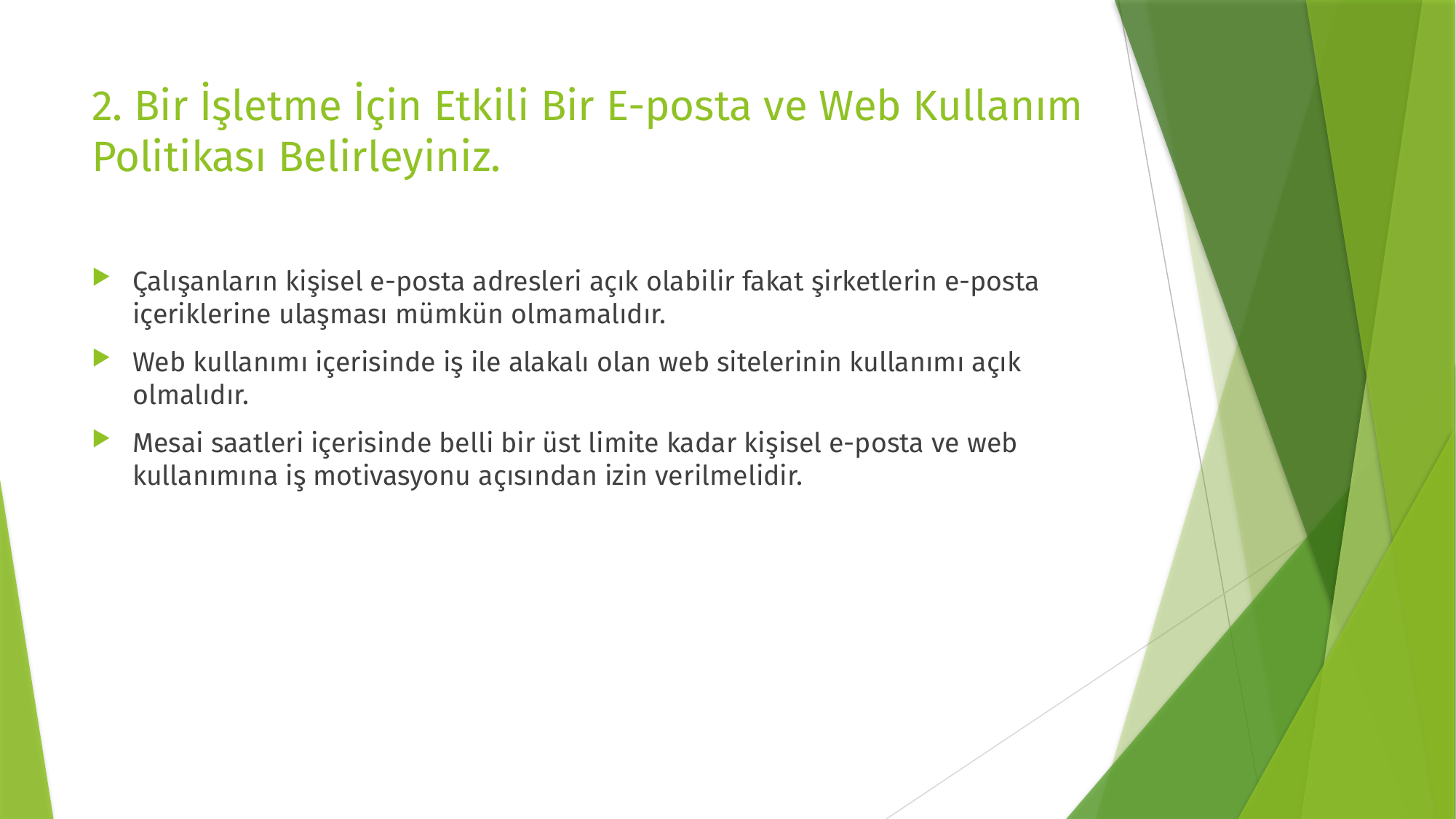

# 2. Bir İşletme İçin Etkili Bir E-posta ve Web Kullanım Politikası Belirleyiniz.
Çalışanların kişisel e-posta adresleri açık olabilir fakat şirketlerin e-posta içeriklerine ulaşması mümkün olmamalıdır.
Web kullanımı içerisinde iş ile alakalı olan web sitelerinin kullanımı açık olmalıdır.
Mesai saatleri içerisinde belli bir üst limite kadar kişisel e-posta ve web kullanımına iş motivasyonu açısından izin verilmelidir.